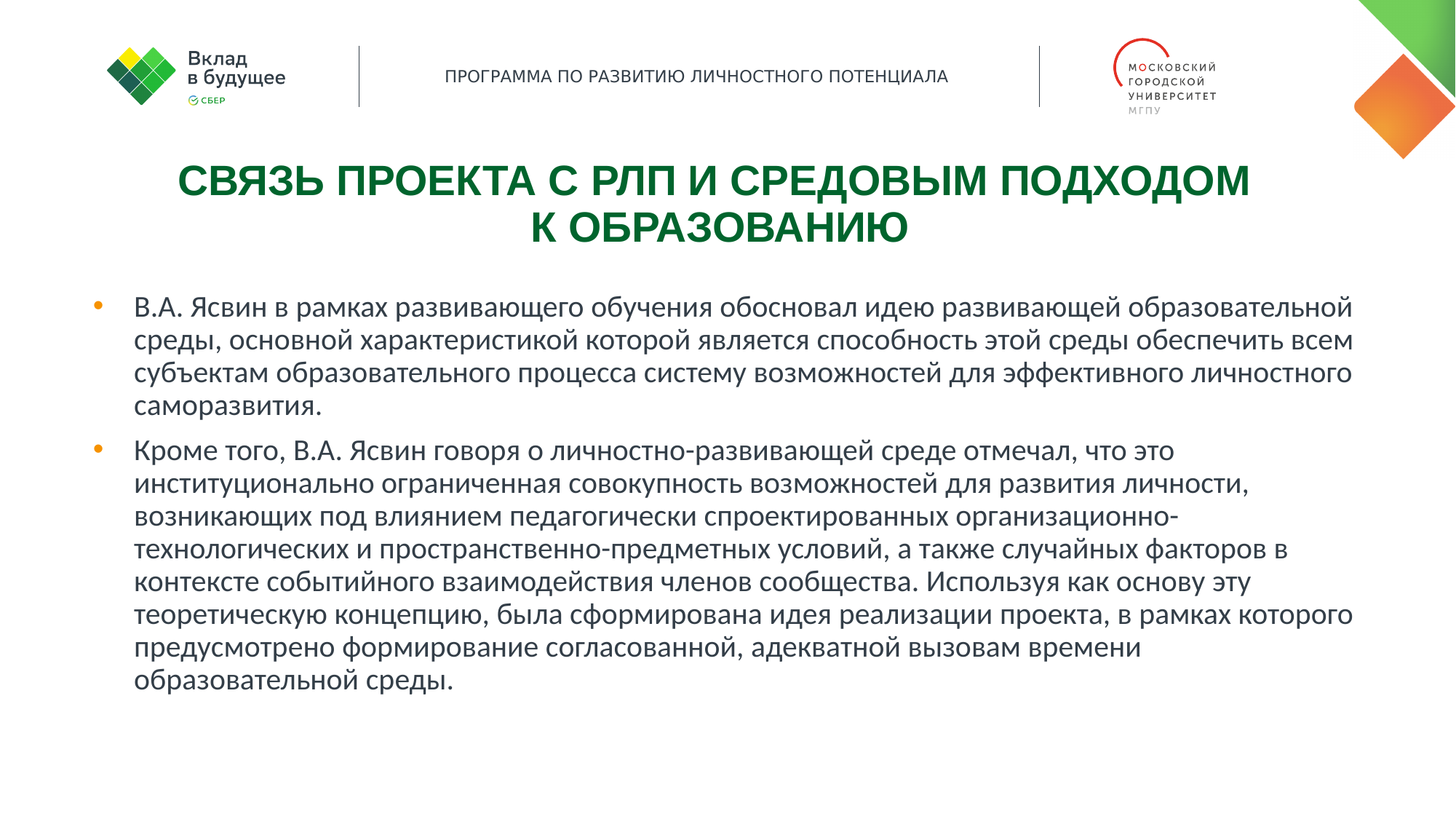

Связь проекта с РЛП и средовым подходом
к образованию
В.А. Ясвин в рамках развивающего обучения обосновал идею развивающей образовательной среды, основной характеристикой которой является способность этой среды обеспечить всем субъектам образовательного процесса систему возможностей для эффективного личностного саморазвития.
Кроме того, В.А. Ясвин говоря о личностно-развивающей среде отмечал, что это институционально ограниченная совокупность возможностей для развития личности, возникающих под влиянием педагогически спроектированных организационно-технологических и пространственно-предметных условий, а также случайных факторов в контексте событийного взаимодействия членов сообщества. Используя как основу эту теоретическую концепцию, была сформирована идея реализации проекта, в рамках которого предусмотрено формирование согласованной, адекватной вызовам времени образовательной среды.